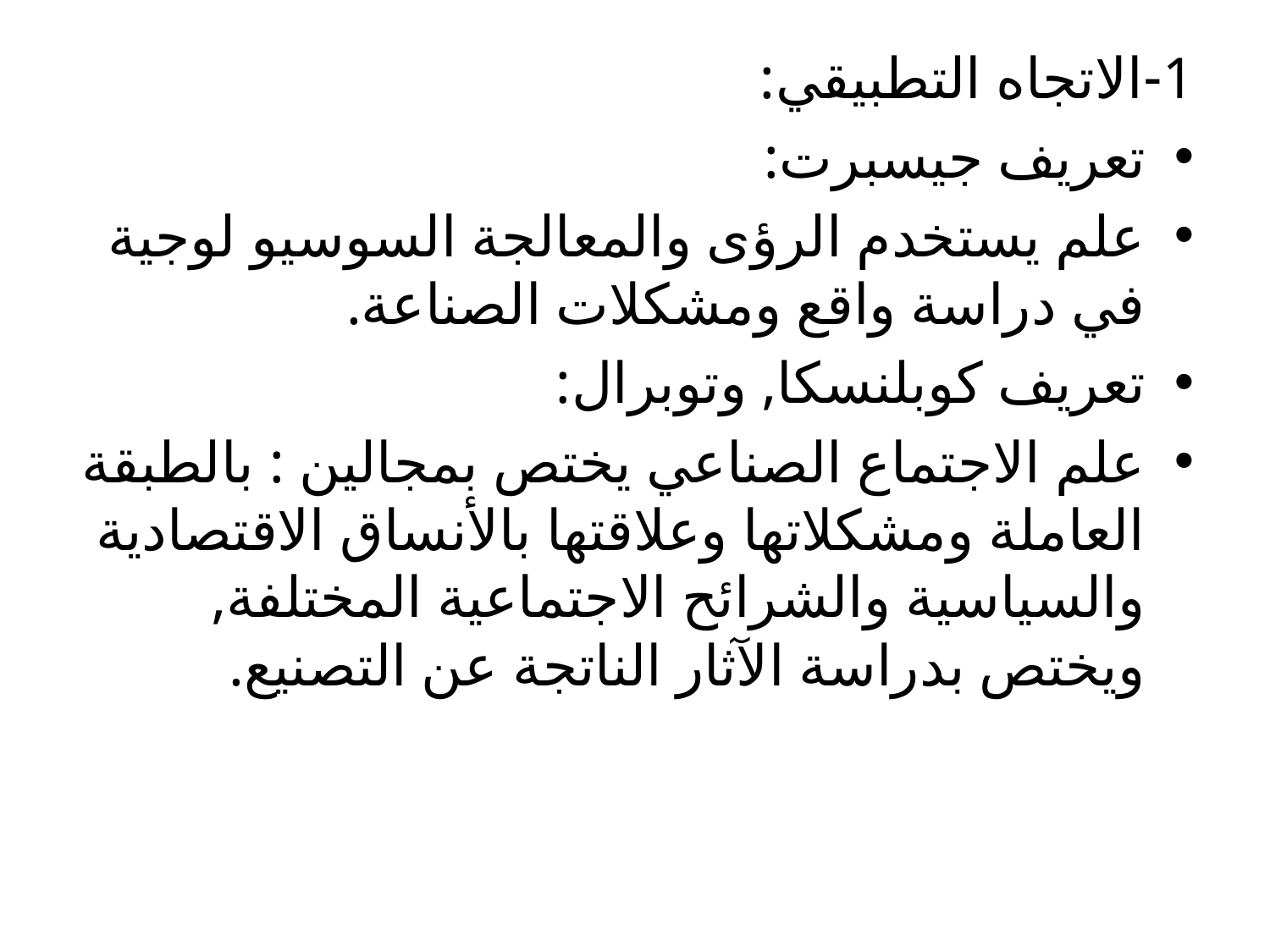

1-الاتجاه التطبيقي:
تعريف جيسبرت:
علم يستخدم الرؤى والمعالجة السوسيو لوجية في دراسة واقع ومشكلات الصناعة.
تعريف كوبلنسكا, وتوبرال:
علم الاجتماع الصناعي يختص بمجالين : بالطبقة العاملة ومشكلاتها وعلاقتها بالأنساق الاقتصادية والسياسية والشرائح الاجتماعية المختلفة, ويختص بدراسة الآثار الناتجة عن التصنيع.

#